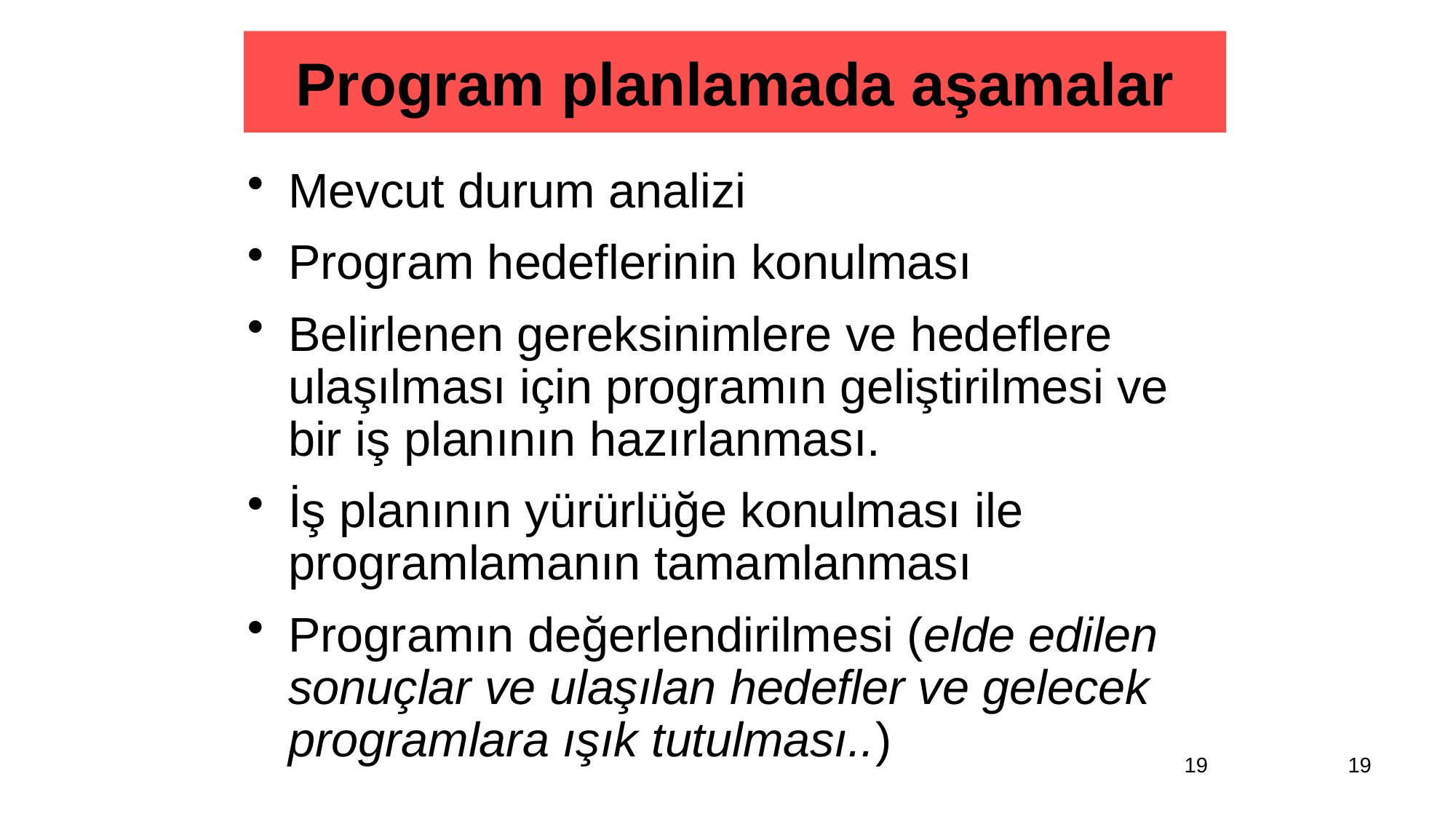

Program planlamada aşamalar
Mevcut durum analizi
Program hedeflerinin konulması
Belirlenen gereksinimlere ve hedeflere ulaşılması için programın geliştirilmesi ve bir iş planının hazırlanması.
İş planının yürürlüğe konulması ile programlamanın tamamlanması
Programın değerlendirilmesi (elde edilen sonuçlar ve ulaşılan hedefler ve gelecek programlara ışık tutulması..)
19
19